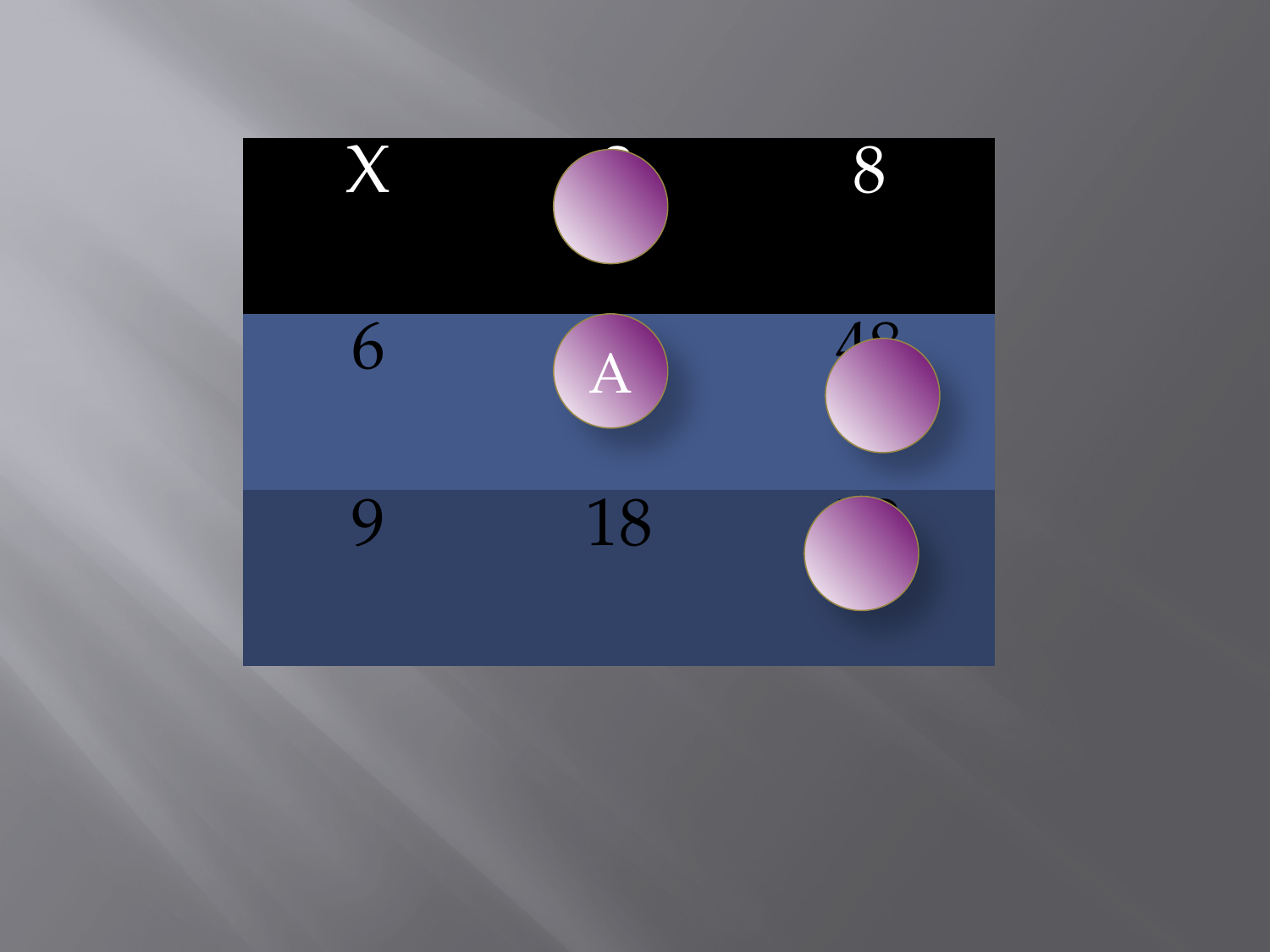

| X | 2 | 8 |
| --- | --- | --- |
| 6 | 12 | 48 |
| 9 | 18 | 72 |

A